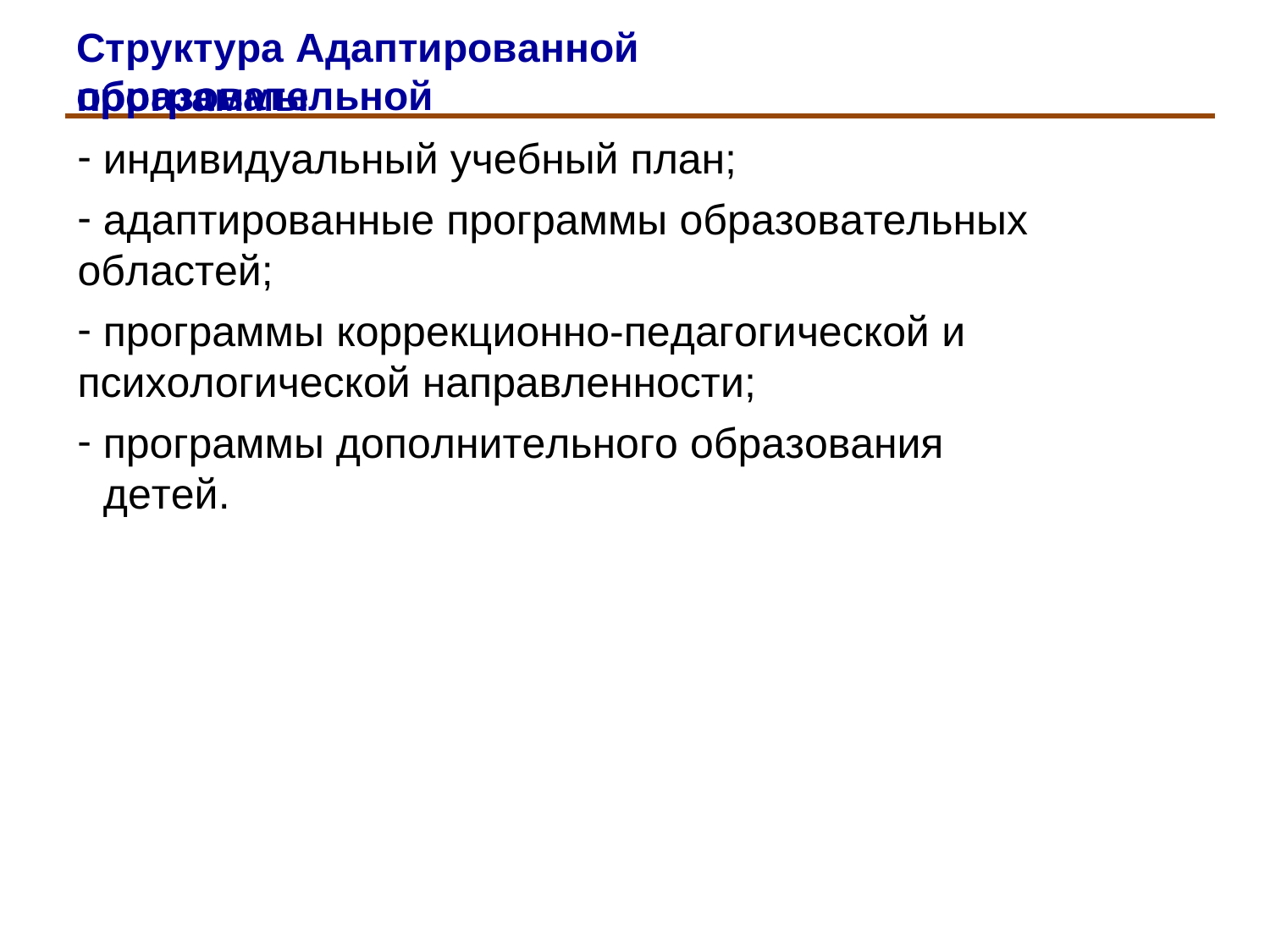

Структура Адаптированной образовательной
программы
индивидуальный учебный план;
адаптированные программы образовательных
областей;
программы коррекционно-педагогической и
психологической направленности;
программы дополнительного образования детей.